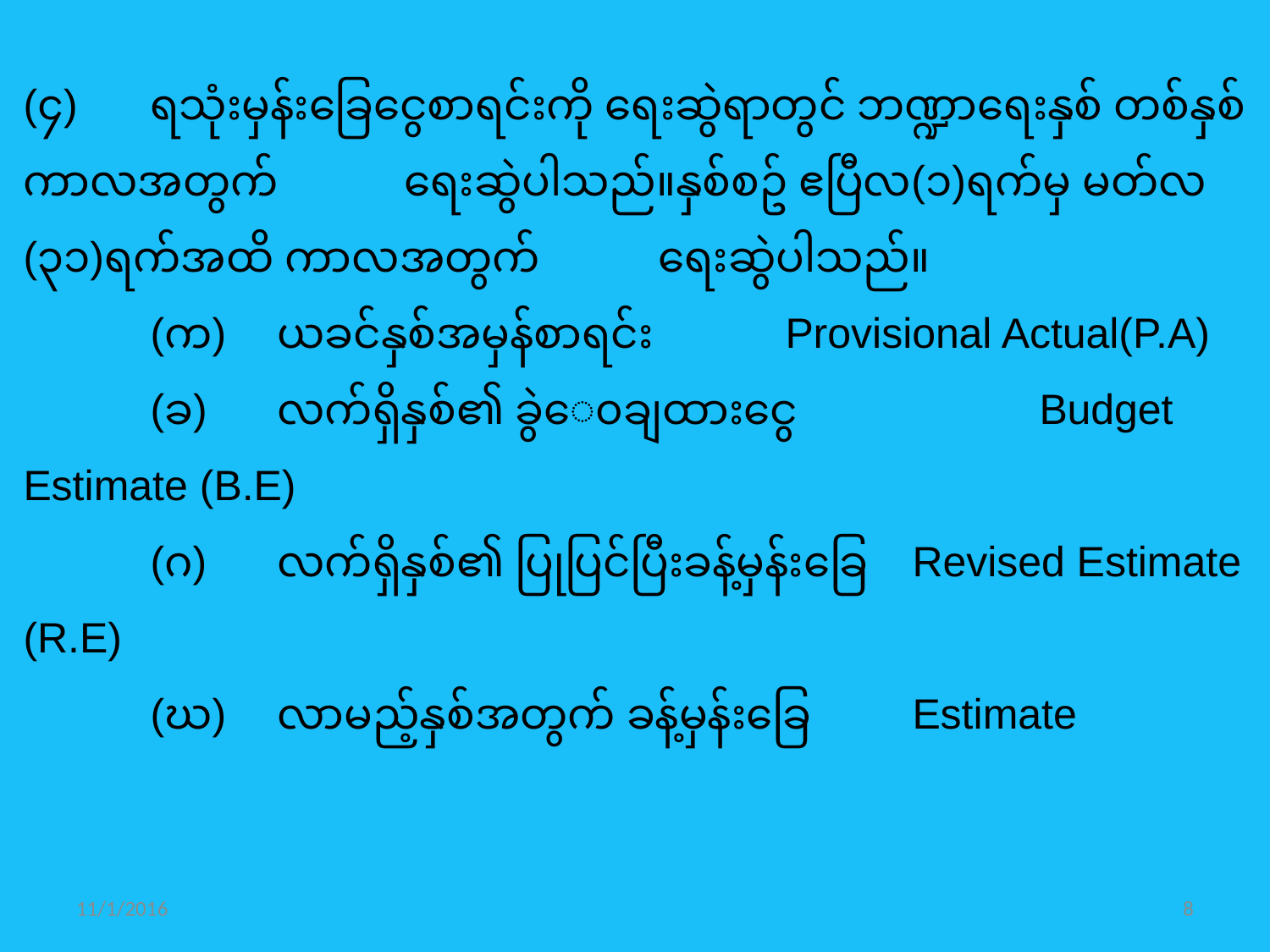

(၄)	ရသုံးမှန်းခြေငွေစာရင်းကို ရေးဆွဲရာတွင် ဘဏ္ဍာရေးနှစ် တစ်နှစ်ကာလအတွက် 	ရေးဆွဲပါသည်။နှစ်စဥ် ဧပြီလ(၁)ရက်မှ မတ်လ (၃၁)ရက်အထိ ကာလအတွက် 	ရေးဆွဲပါသည်။
	(က)	ယခင်နှစ်အမှန်စာရင်း		Provisional Actual(P.A)
	(ခ)	လက်ရှိနှစ်၏ ခွဲ‌ေ၀ချထားငွေ		Budget Estimate (B.E)
	(ဂ)	လက်ရှိနှစ်၏ ပြုပြင်ပြီးခန့်မှန်းခြေ	Revised Estimate (R.E)
	(ဃ)	လာမည့်နှစ်အတွက် ခန့်မှန်းခြေ	Estimate

11/1/2016
8